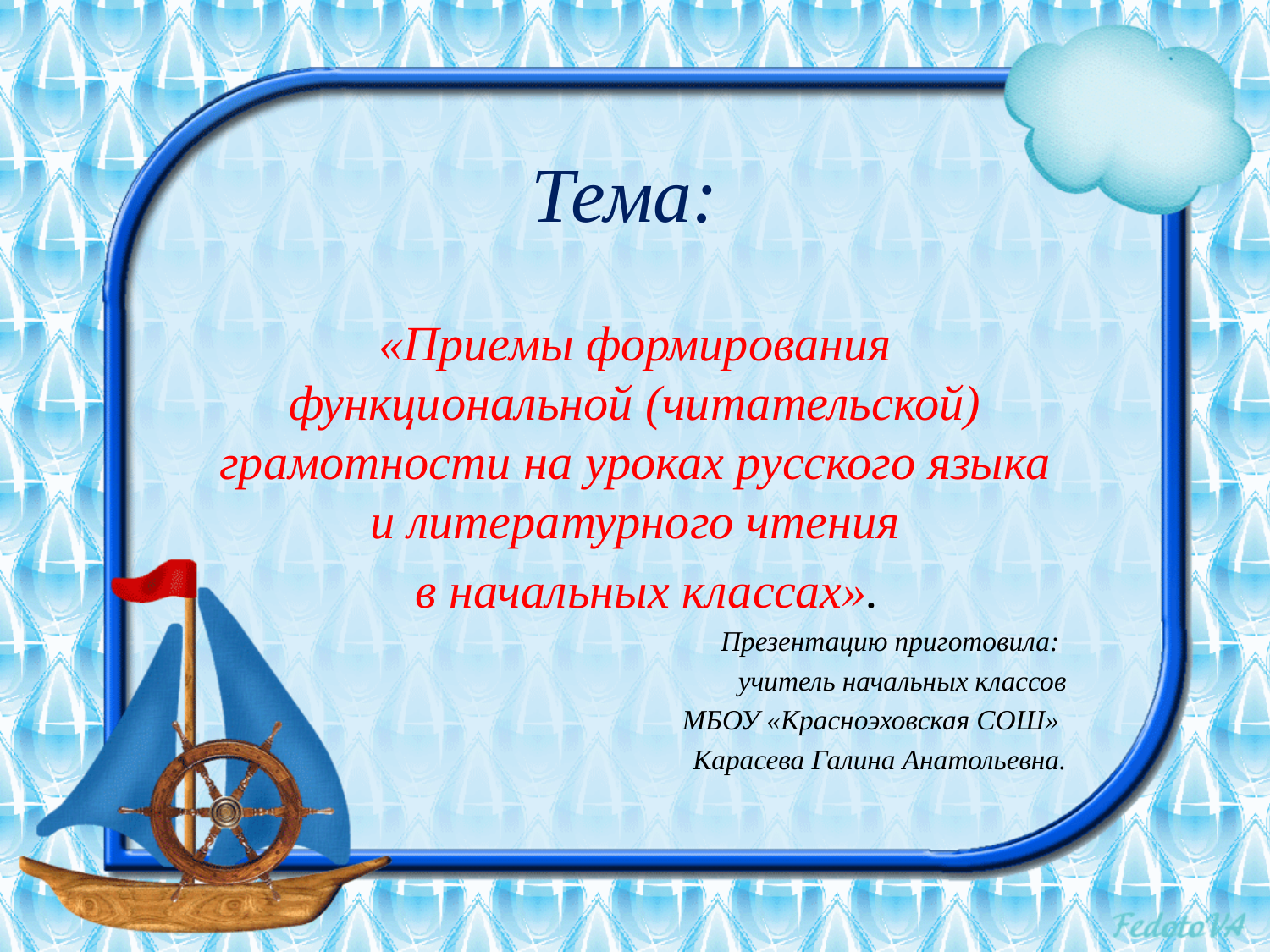

# Тема:

«Приемы формирования функциональной (читательской) грамотности на уроках русского языка и литературного чтения
  в начальных классах».
Презентацию приготовила:
учитель начальных классов
 МБОУ «Красноэховская СОШ»
Карасева Галина Анатольевна.